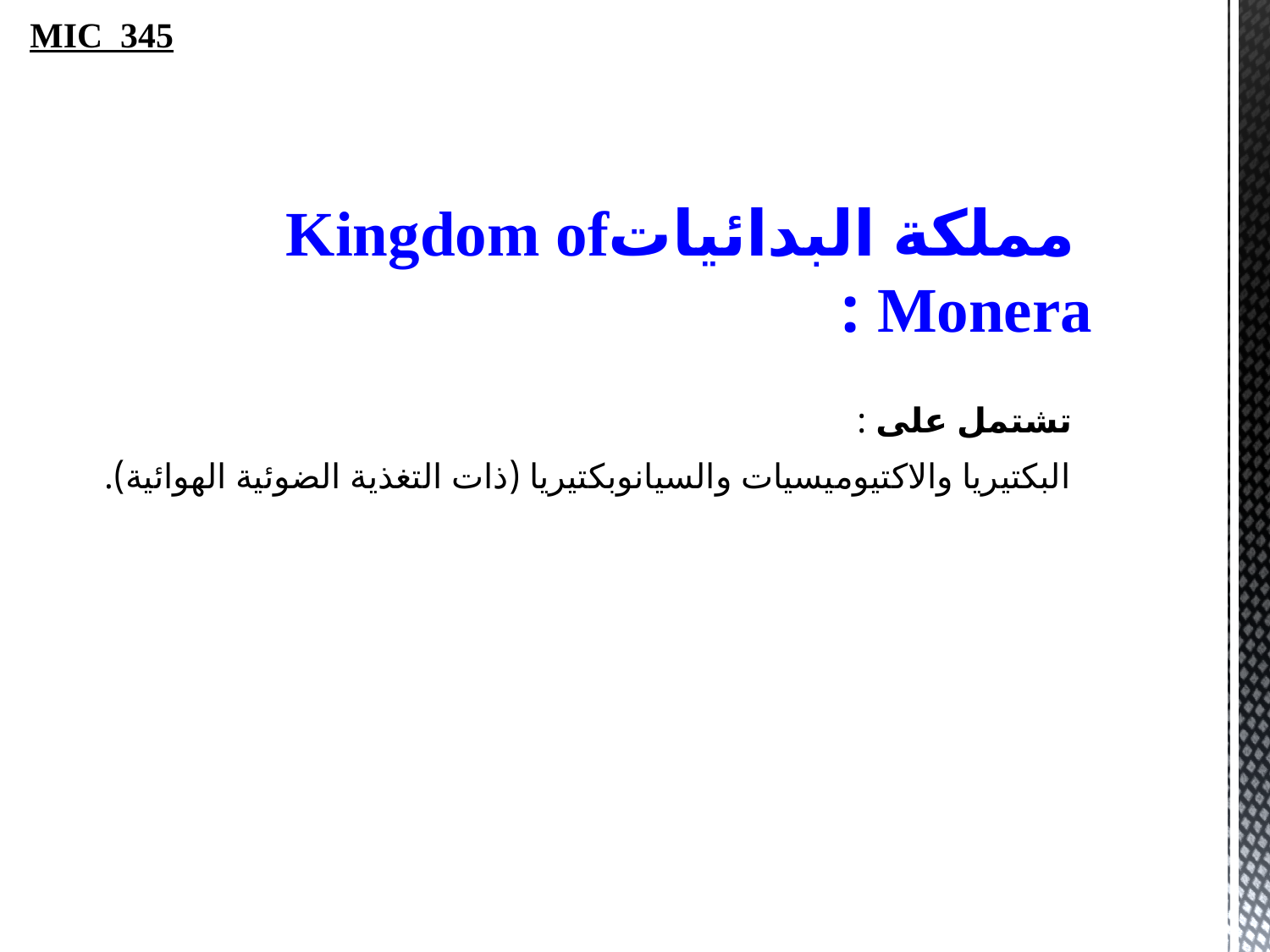

MIC  345
 مملكة البدائياتKingdom of Monera :
تشتمل على :
البكتيريا والاكتيوميسيات والسيانوبكتيريا (ذات التغذية الضوئية الهوائية).